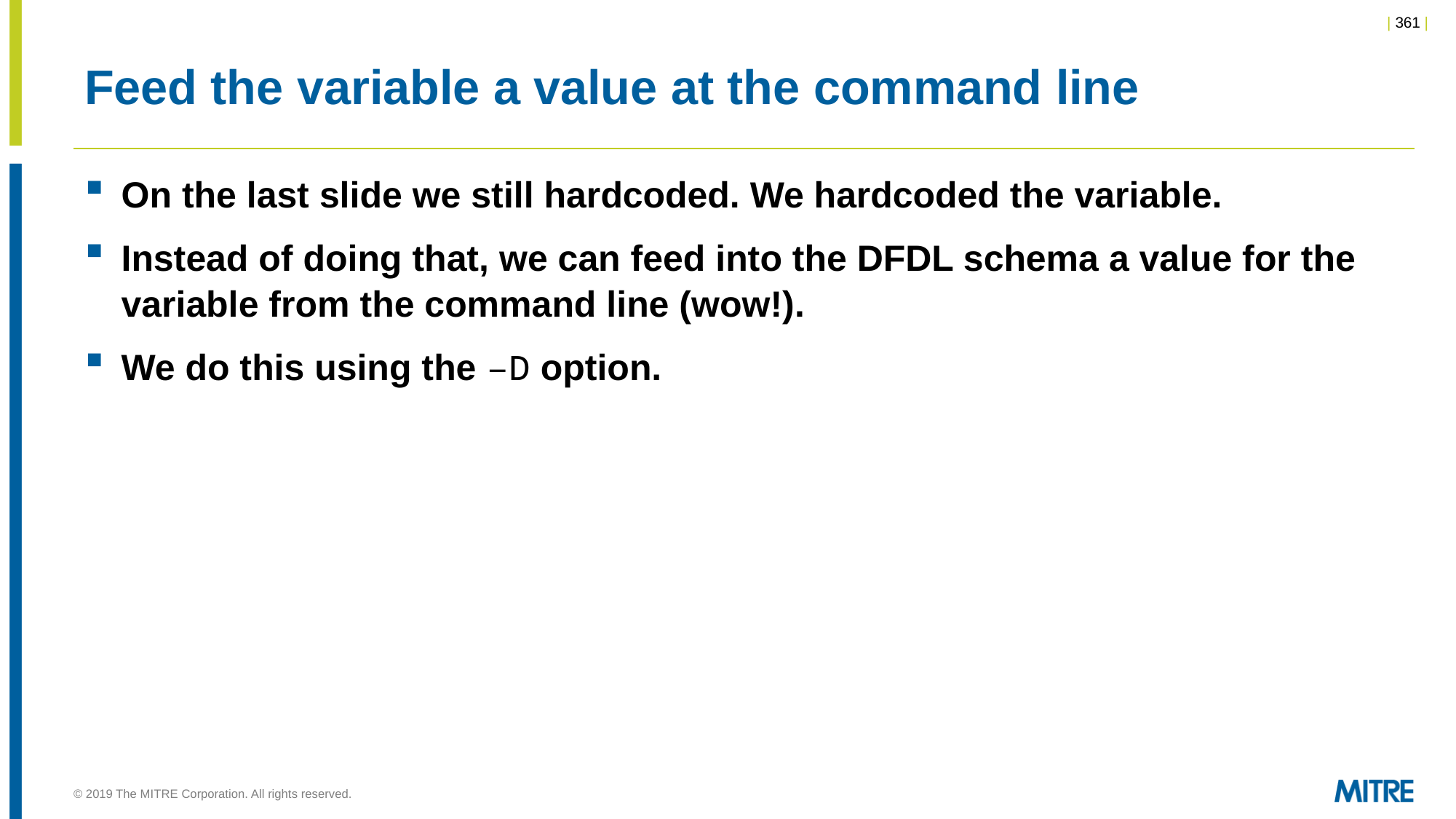

# Feed the variable a value at the command line
On the last slide we still hardcoded. We hardcoded the variable.
Instead of doing that, we can feed into the DFDL schema a value for the variable from the command line (wow!).
We do this using the –D option.
© 2019 The MITRE Corporation. All rights reserved.